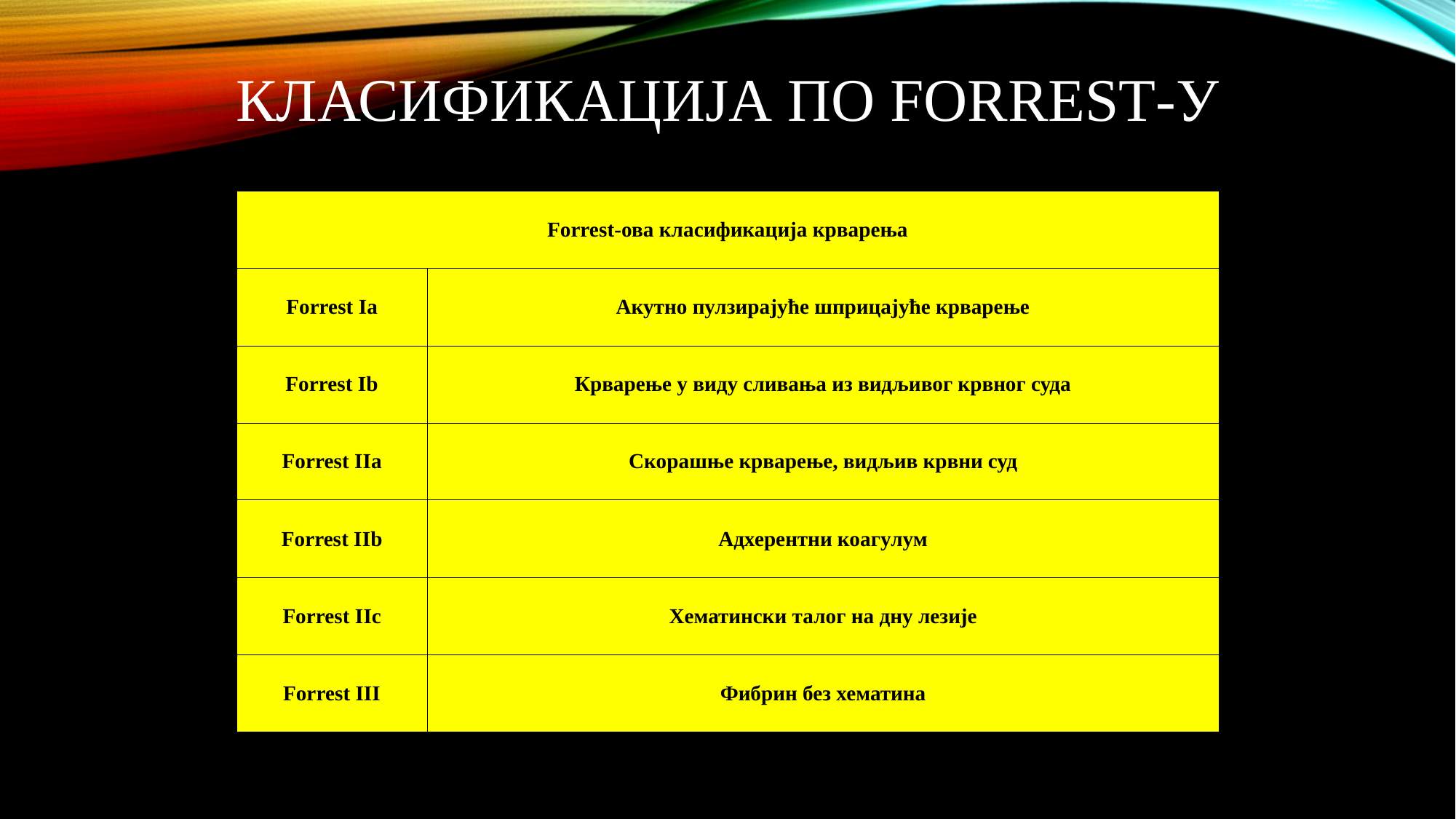

# Класификација по Forrest-у
| Forrest-ова класификација крварења |  |
| --- | --- |
| Forrest Ia | Акутно пулзирајуће шприцајуће крварење |
| Forrest Ib | Крварење у виду сливања из видљивог крвног суда |
| Forrest IIa | Скорашње крварење, видљив крвни суд |
| Forrest IIb | Адхерентни коагулум |
| Forrest IIc | Хематински талог на дну лезије |
| Forrest III | Фибрин без хематина |